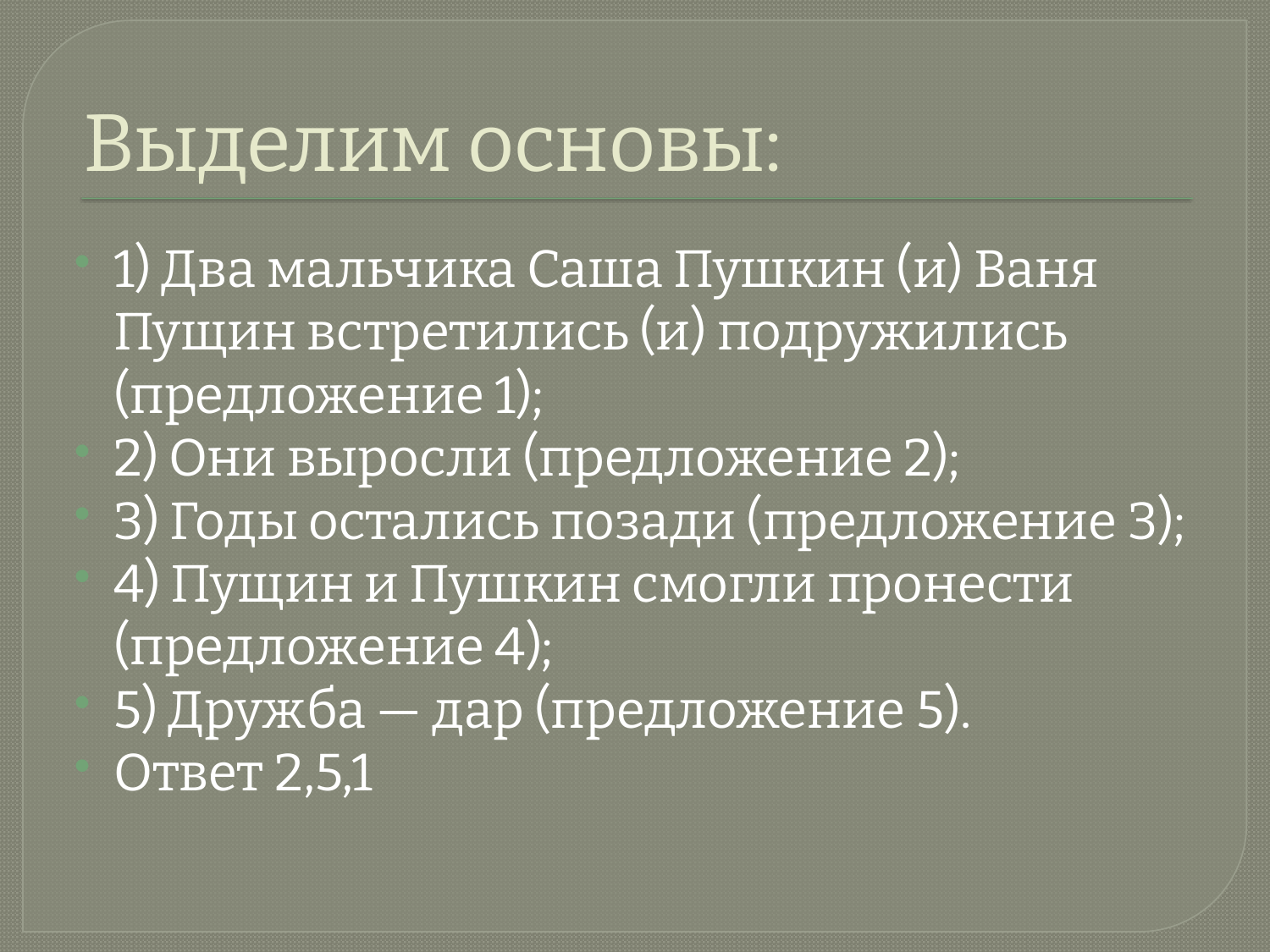

# Выделим основы:
1) Два мальчика Саша Пушкин (и) Ваня Пущин встретились (и) подружились (предложение 1);
2) Они выросли (предложение 2);
3) Годы остались позади (предложение 3);
4) Пущин и Пушкин смогли пронести (предложение 4);
5) Дружба — дар (предложение 5).
Ответ 2,5,1